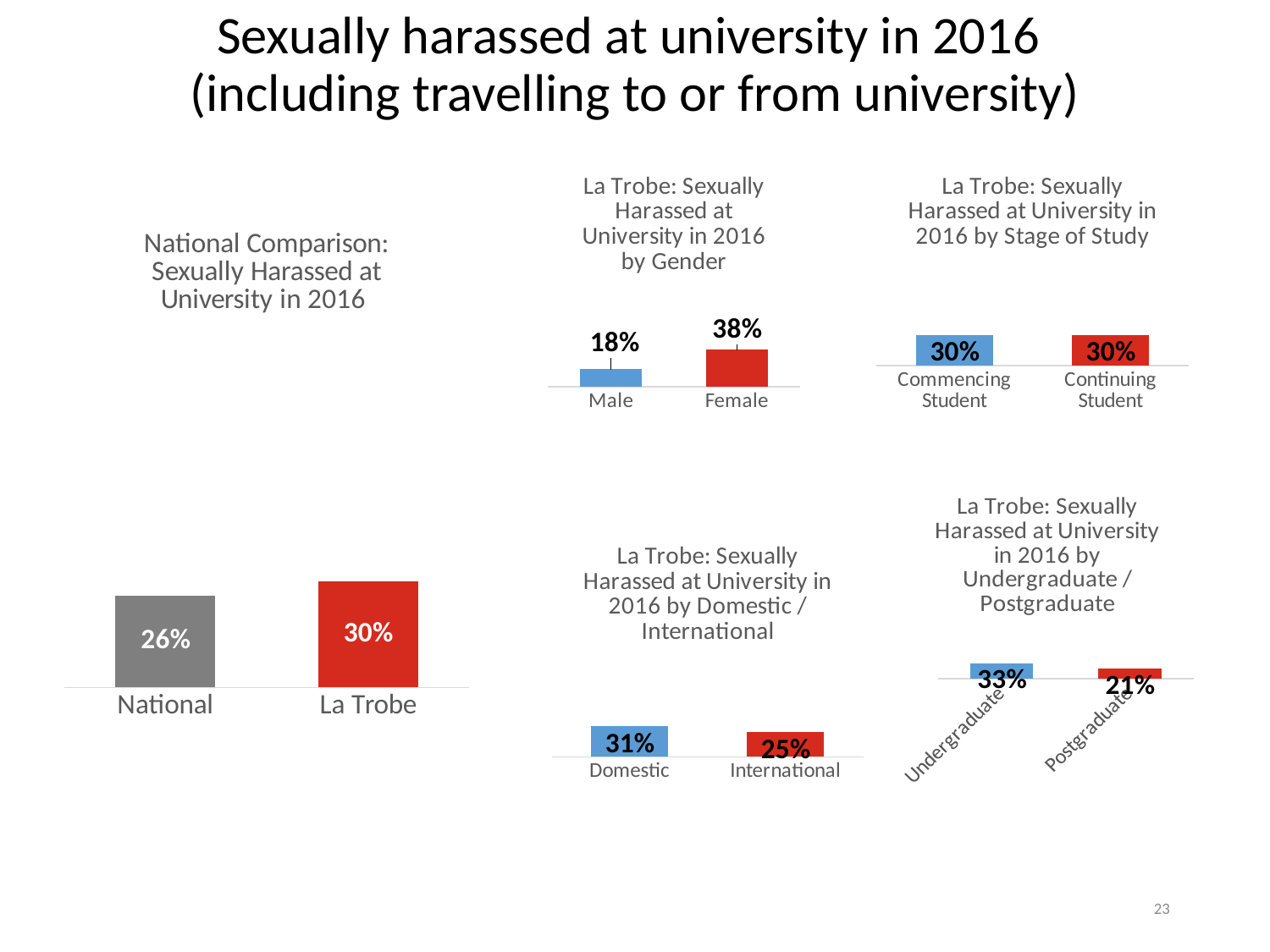

# Sexually harassed at university in 2016 (including travelling to or from university)

### Chart:

| Category |  |
|---|---|
| Male | 0.18 |
| Female | 0.38 |

### Chart:

| Category |  |
|---|---|
| Commencing Student | 0.3 |
| Continuing Student | 0.3 |

### Chart:

| Category |  |
|---|---|
| National | 0.26 |
| La Trobe | 0.3 |

### Chart:

| Category |  |
|---|---|
| Undergraduate | 0.33 |
| Postgraduate | 0.21 |

### Chart:

| Category |  |
|---|---|
| Domestic | 0.31 |
| International | 0.25 |
23